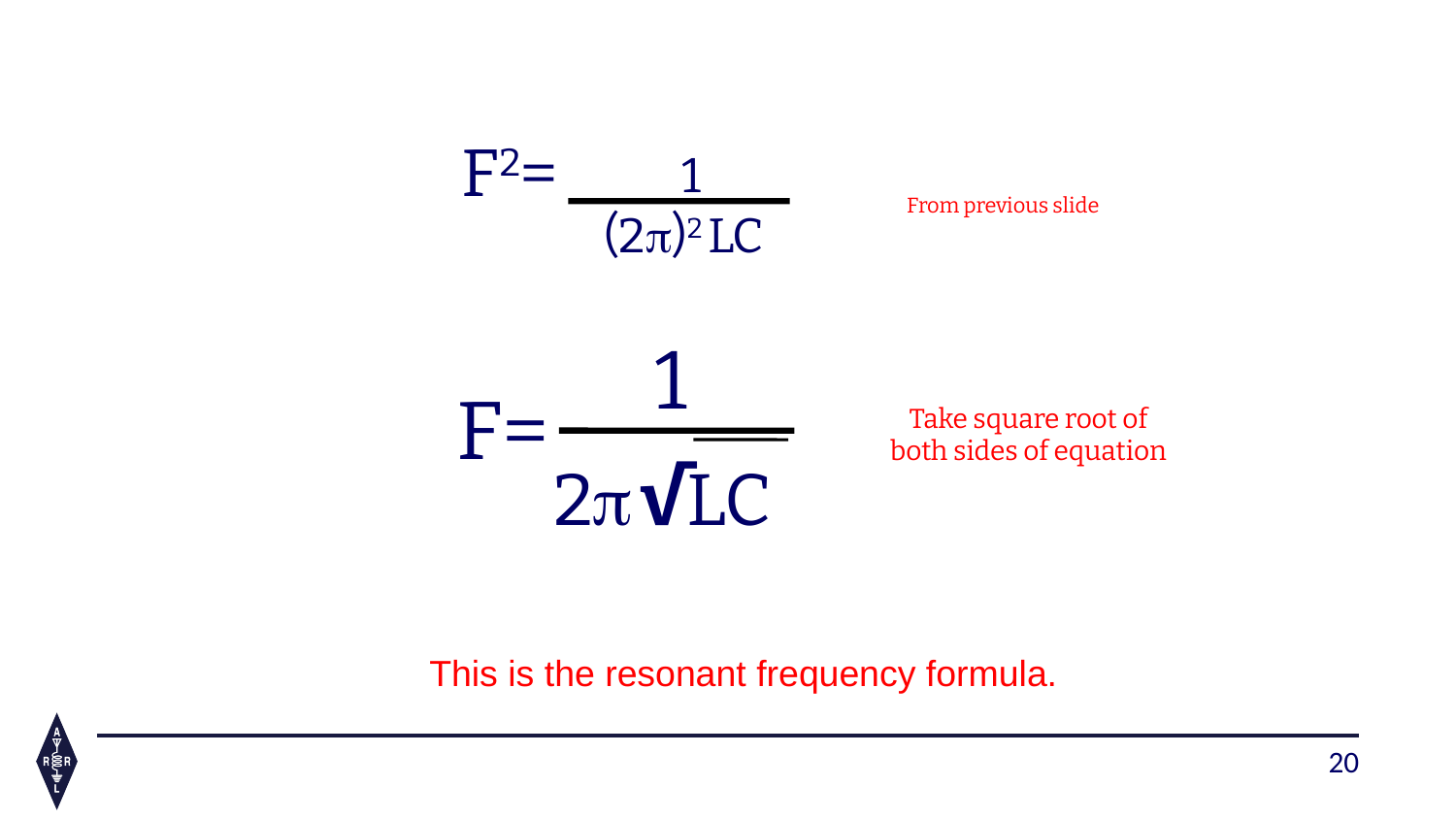

Electrical Principles
F2=
1
From previous slide
(2π)2 LC

1
F=
Take square root of both sides of equation

2π √LC

This is the resonant frequency formula.
20